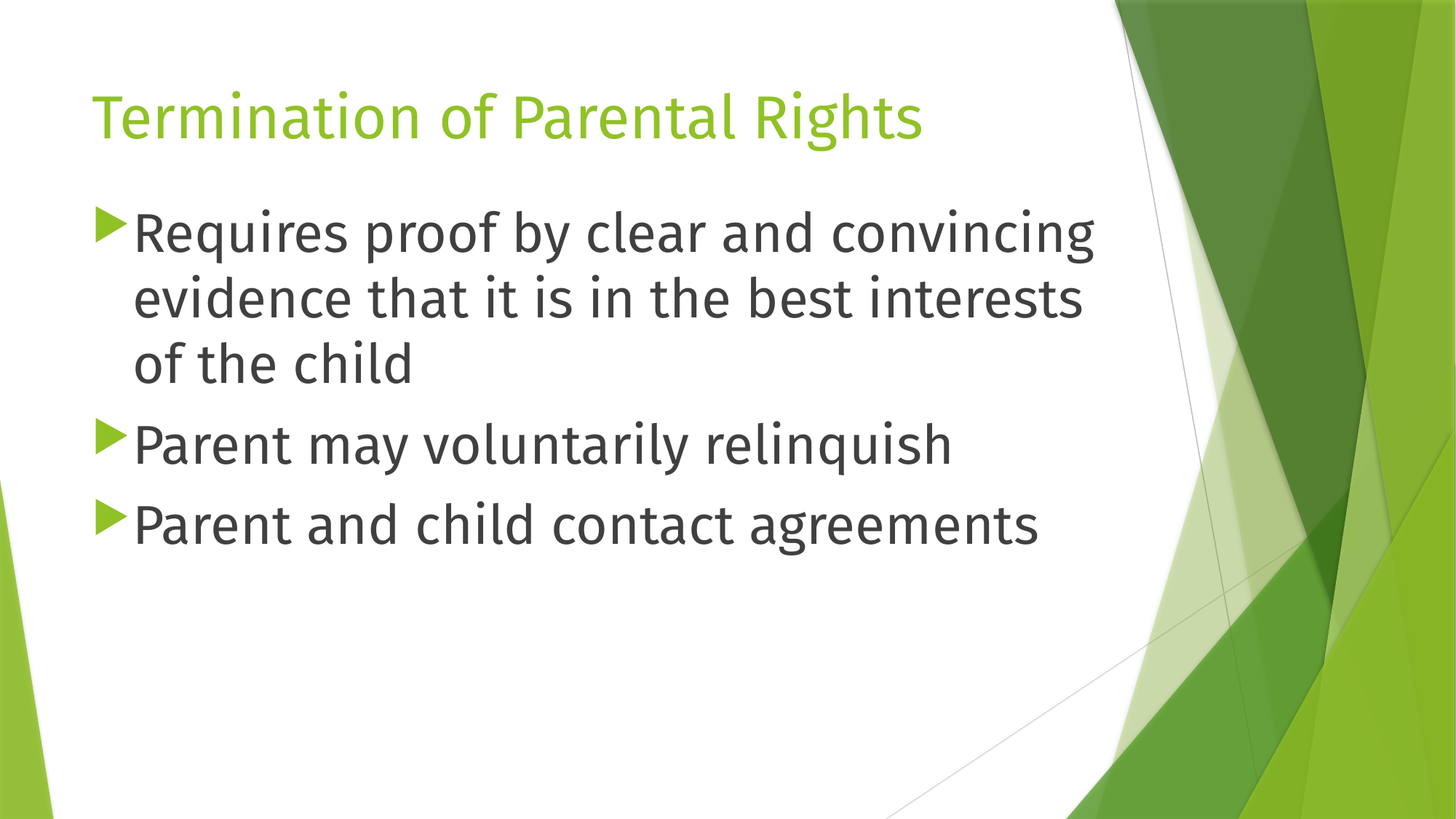

# Termination of Parental Rights
Requires proof by clear and convincing evidence that it is in the best interests of the child
Parent may voluntarily relinquish
Parent and child contact agreements